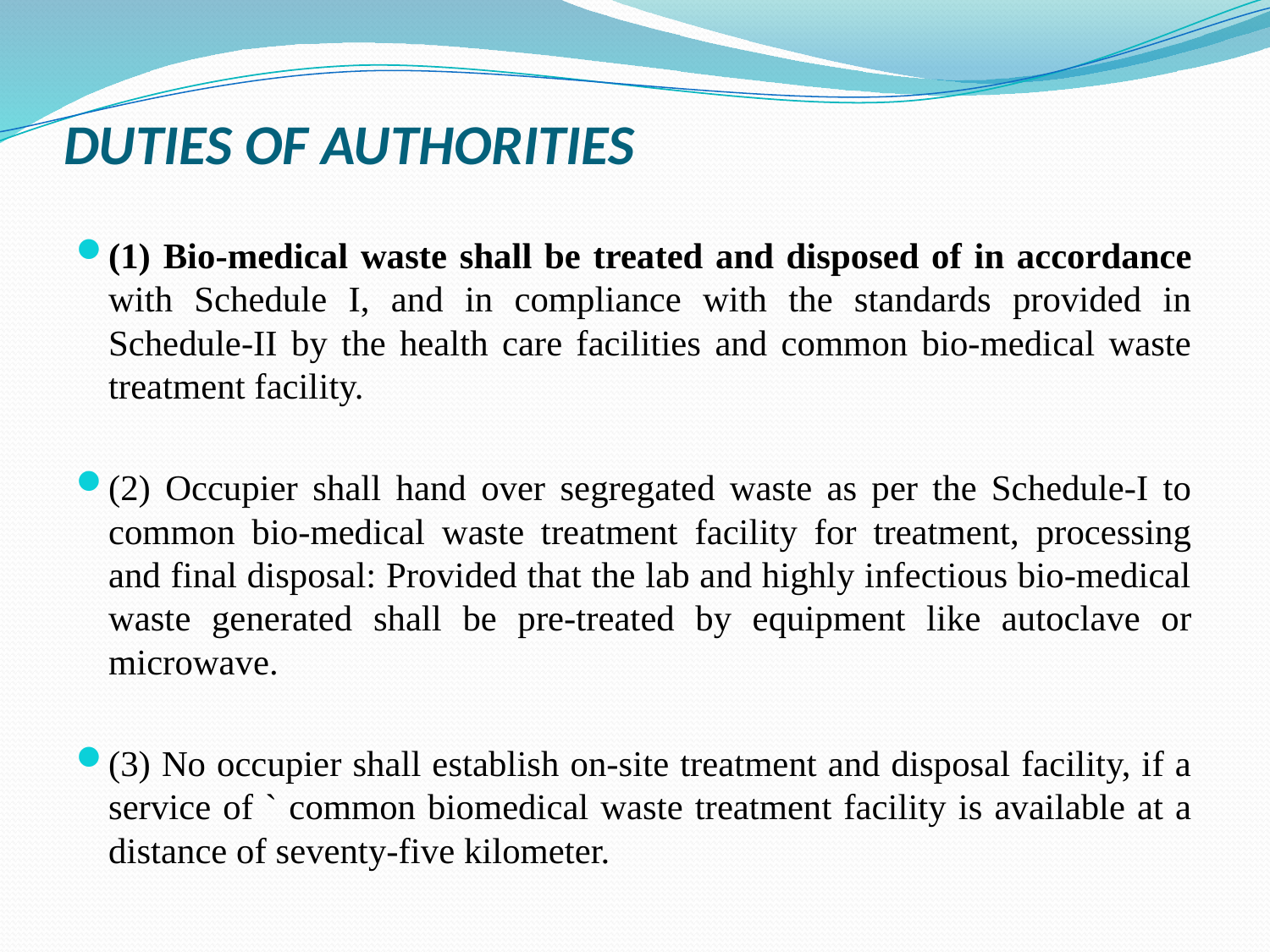

# DUTIES OF AUTHORITIES
(1) Bio-medical waste shall be treated and disposed of in accordance with Schedule I, and in compliance with the standards provided in Schedule-II by the health care facilities and common bio-medical waste treatment facility.

(2) Occupier shall hand over segregated waste as per the Schedule-I to common bio-medical waste treatment facility for treatment, processing and final disposal: Provided that the lab and highly infectious bio-medical waste generated shall be pre-treated by equipment like autoclave or microwave.

(3) No occupier shall establish on-site treatment and disposal facility, if a service of ` common biomedical waste treatment facility is available at a distance of seventy-five kilometer.